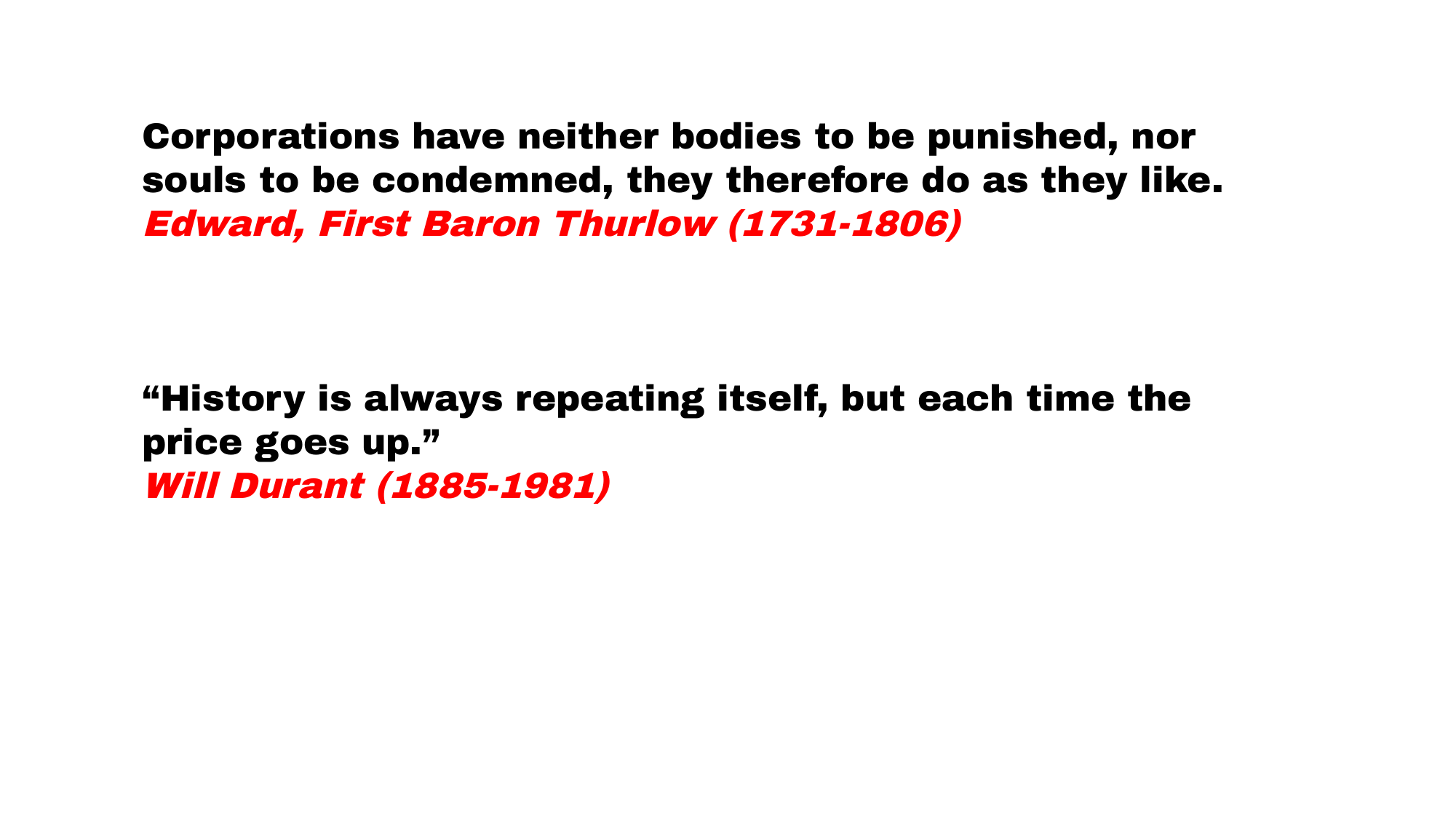

Corporations have neither bodies to be punished, nor souls to be condemned, they therefore do as they like.
Edward, First Baron Thurlow (1731-1806)

“History is always repeating itself, but each time the price goes up.”
Will Durant (1885-1981)